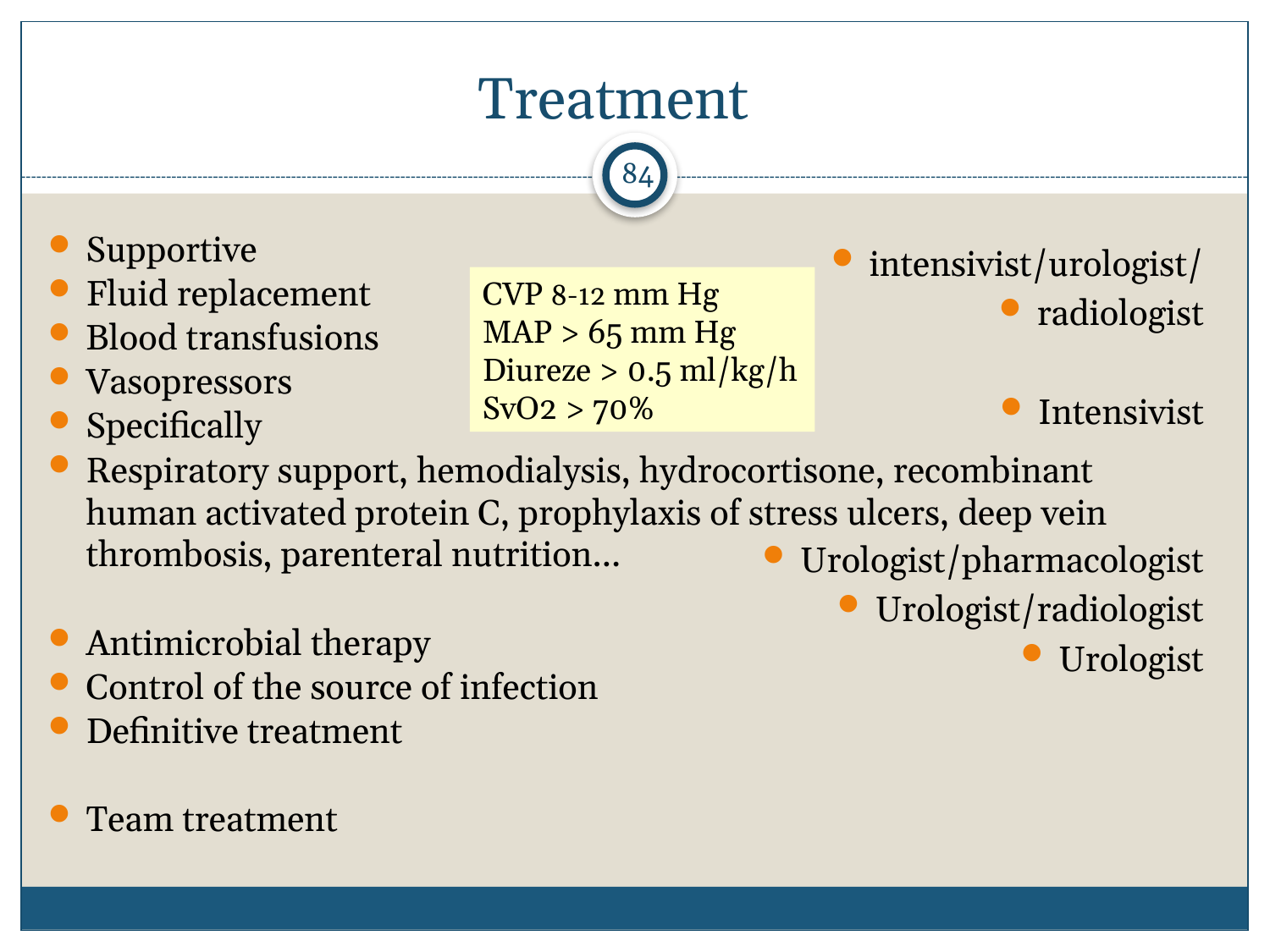

# Treatment
84
Supportive
Fluid replacement
Blood transfusions
Vasopressors
Specifically
Respiratory support, hemodialysis, hydrocortisone, recombinant human activated protein C, prophylaxis of stress ulcers, deep vein thrombosis, parenteral nutrition...

Antimicrobial therapy
Control of the source of infection
Definitive treatment

Team treatment
intensivist/urologist/
radiologist

Intensivist

Urologist/pharmacologist
Urologist/radiologist
Urologist
CVP 8-12 mm Hg
MAP > 65 mm Hg
Diureze > 0.5 ml/kg/h
SvO2 > 70%